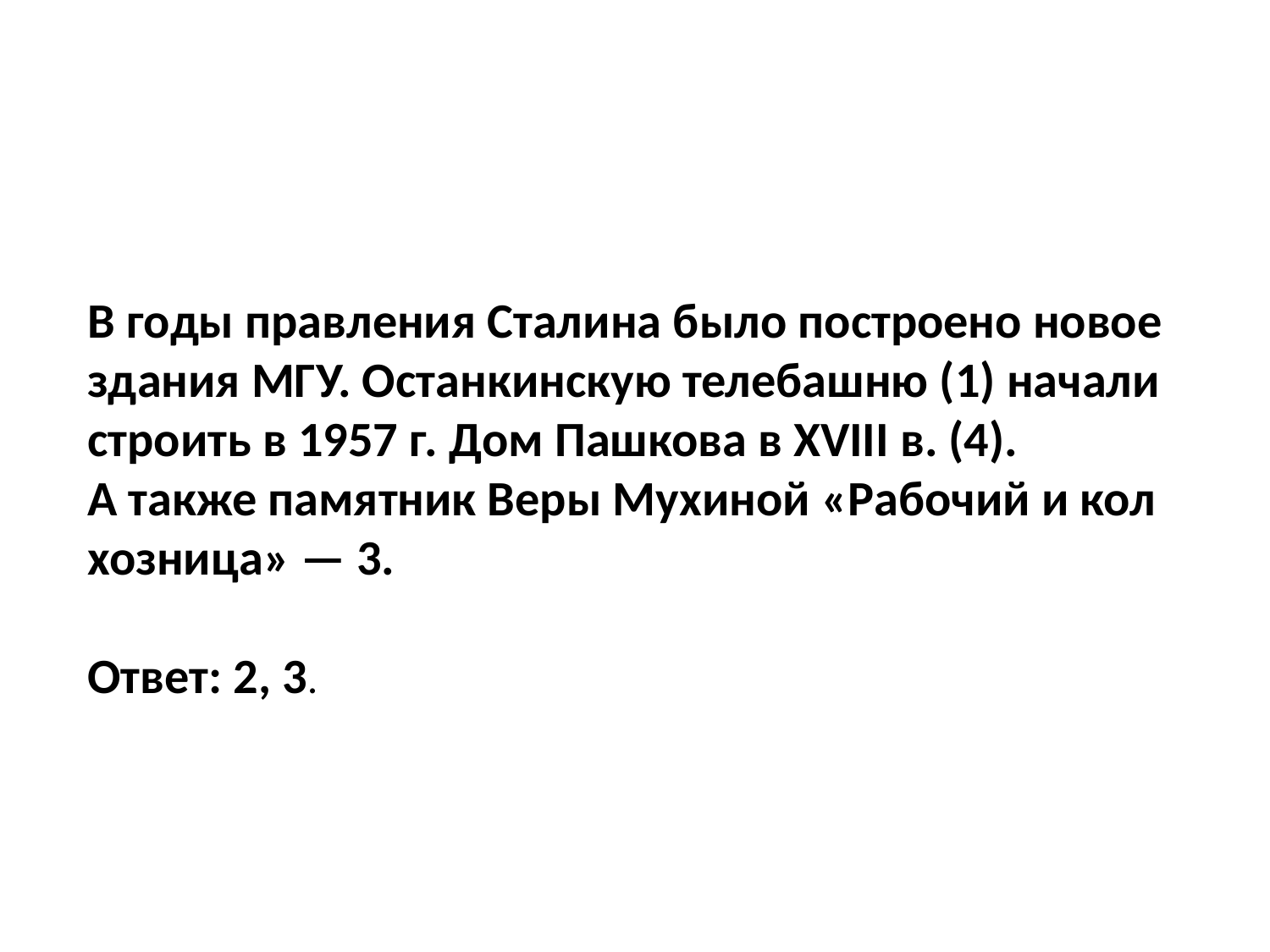

# В годы прав­ле­ния Ста­ли­на было по­стро­е­но новое зда­ния МГУ. Остан­кин­скую те­ле­баш­ню (1) на­ча­ли стро­ить в 1957 г. Дом Паш­ко­ва в XVIII в. (4). А также па­мят­ник Веры Му­хи­ной «Ра­бо­чий и кол­хоз­ни­ца» — 3.   Ответ: 2, 3.